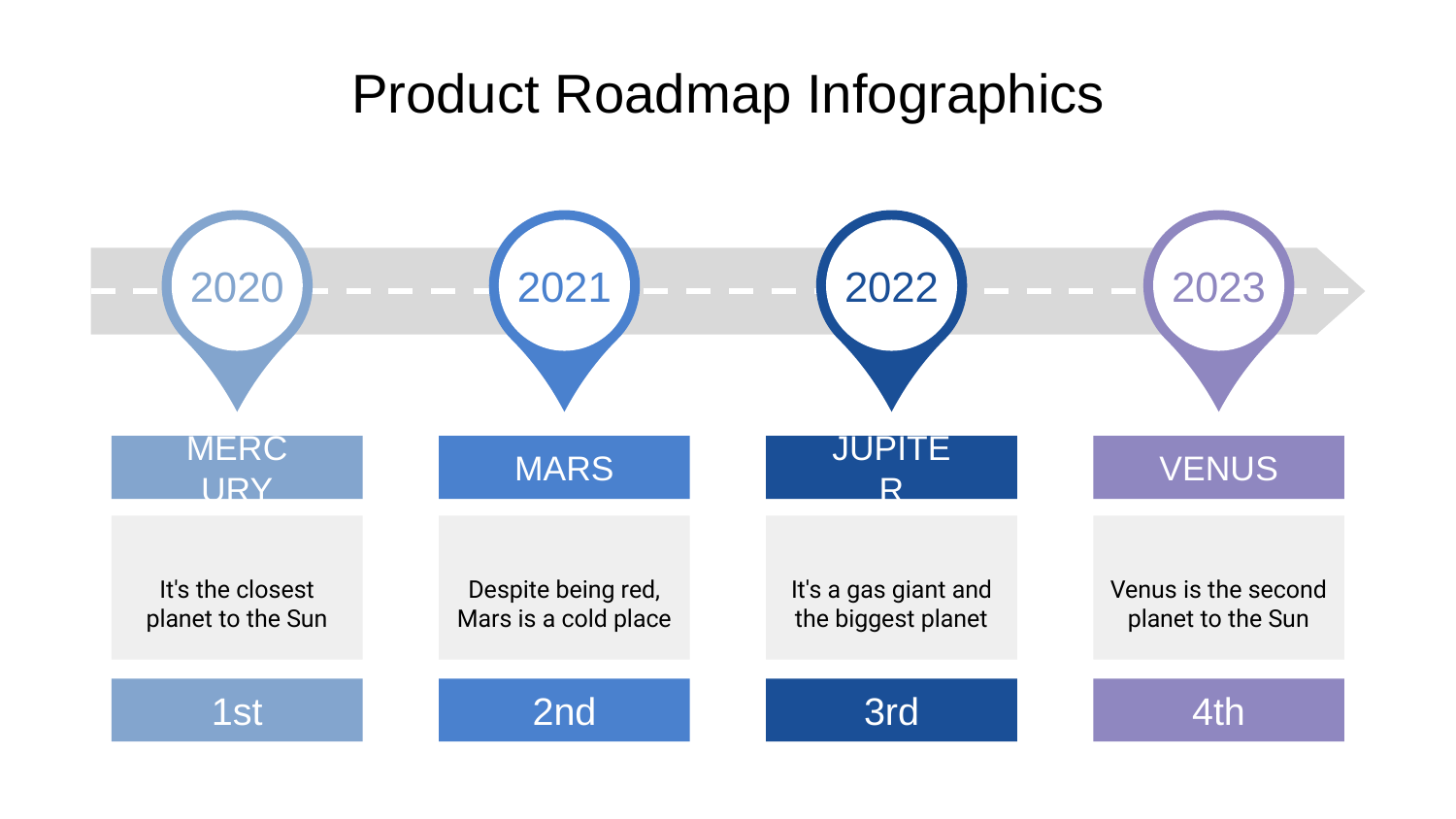

# Product Roadmap Infographics

2020
2021
2022
2023

MERCURY
MARS
JUPITER
VENUS

Despite being red, Mars is a cold place
It's the closest planet to the Sun
It's a gas giant and the biggest planet
Venus is the second planet to the Sun
1st
2nd
3rd
4th